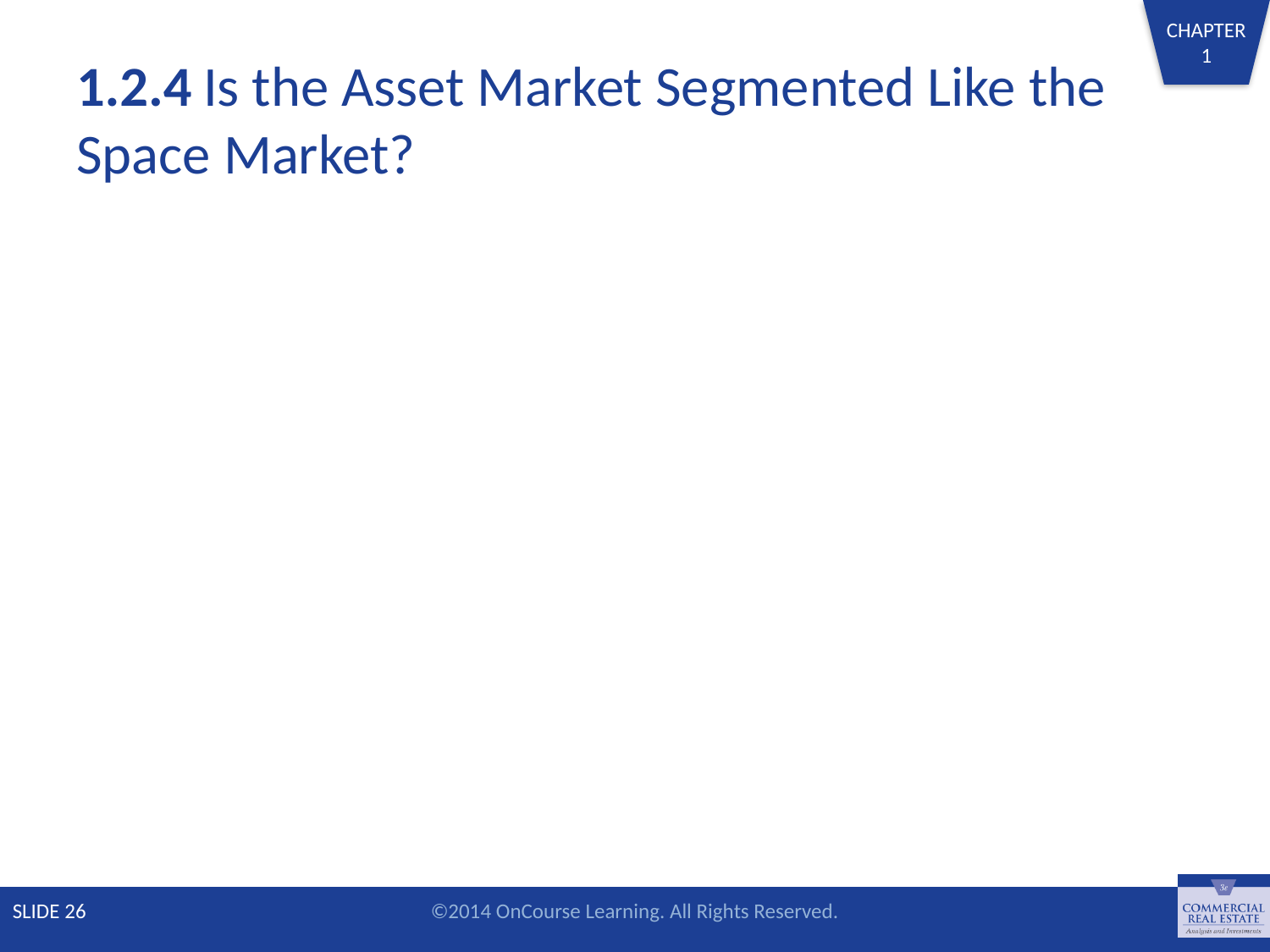

# 1.2.4	Is the Asset Market Segmented Like the Space Market?

SLIDE 26